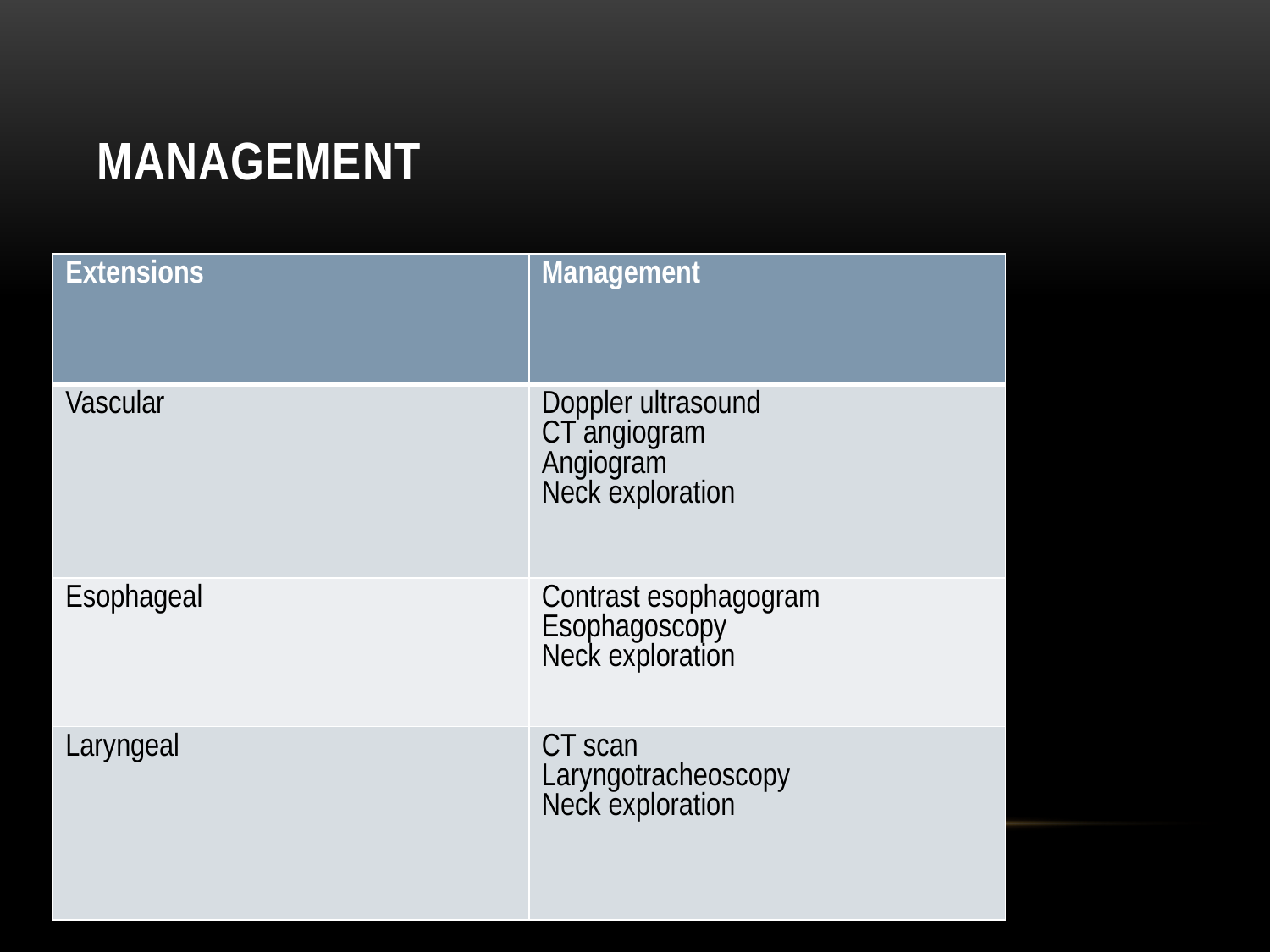

# Management
| Extensions | Management |
| --- | --- |
| Vascular | Doppler ultrasound CT angiogram Angiogram Neck exploration |
| Esophageal | Contrast esophagogram Esophagoscopy Neck exploration |
| Laryngeal | CT scan Laryngotracheoscopy Neck exploration |